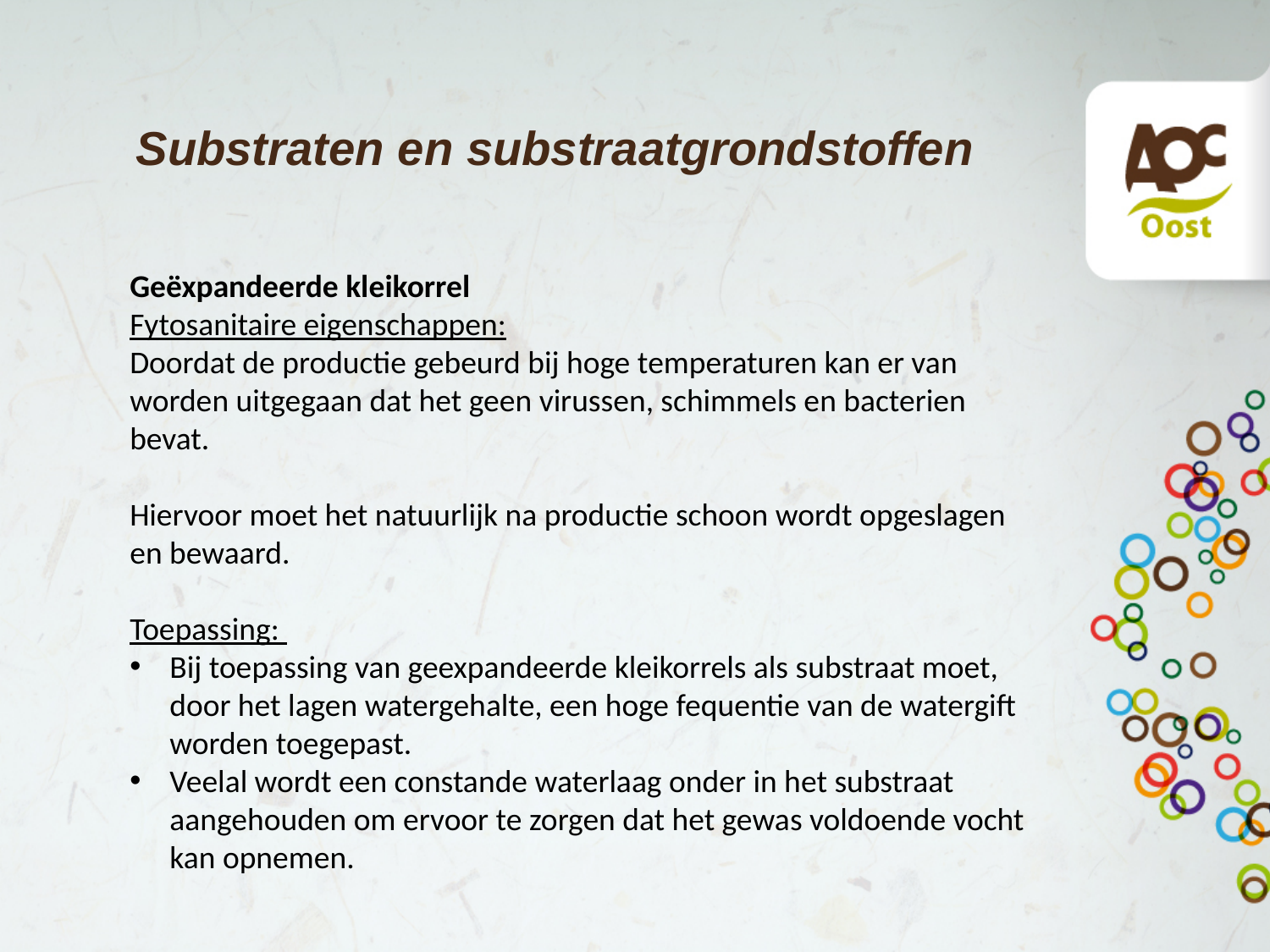

# Substraten en substraatgrondstoffen

Geëxpandeerde kleikorrel
Fytosanitaire eigenschappen:
Doordat de productie gebeurd bij hoge temperaturen kan er van worden uitgegaan dat het geen virussen, schimmels en bacterien bevat.

Hiervoor moet het natuurlijk na productie schoon wordt opgeslagen en bewaard.

Toepassing:
Bij toepassing van geexpandeerde kleikorrels als substraat moet, door het lagen watergehalte, een hoge fequentie van de watergift worden toegepast.
Veelal wordt een constande waterlaag onder in het substraat aangehouden om ervoor te zorgen dat het gewas voldoende vocht kan opnemen.